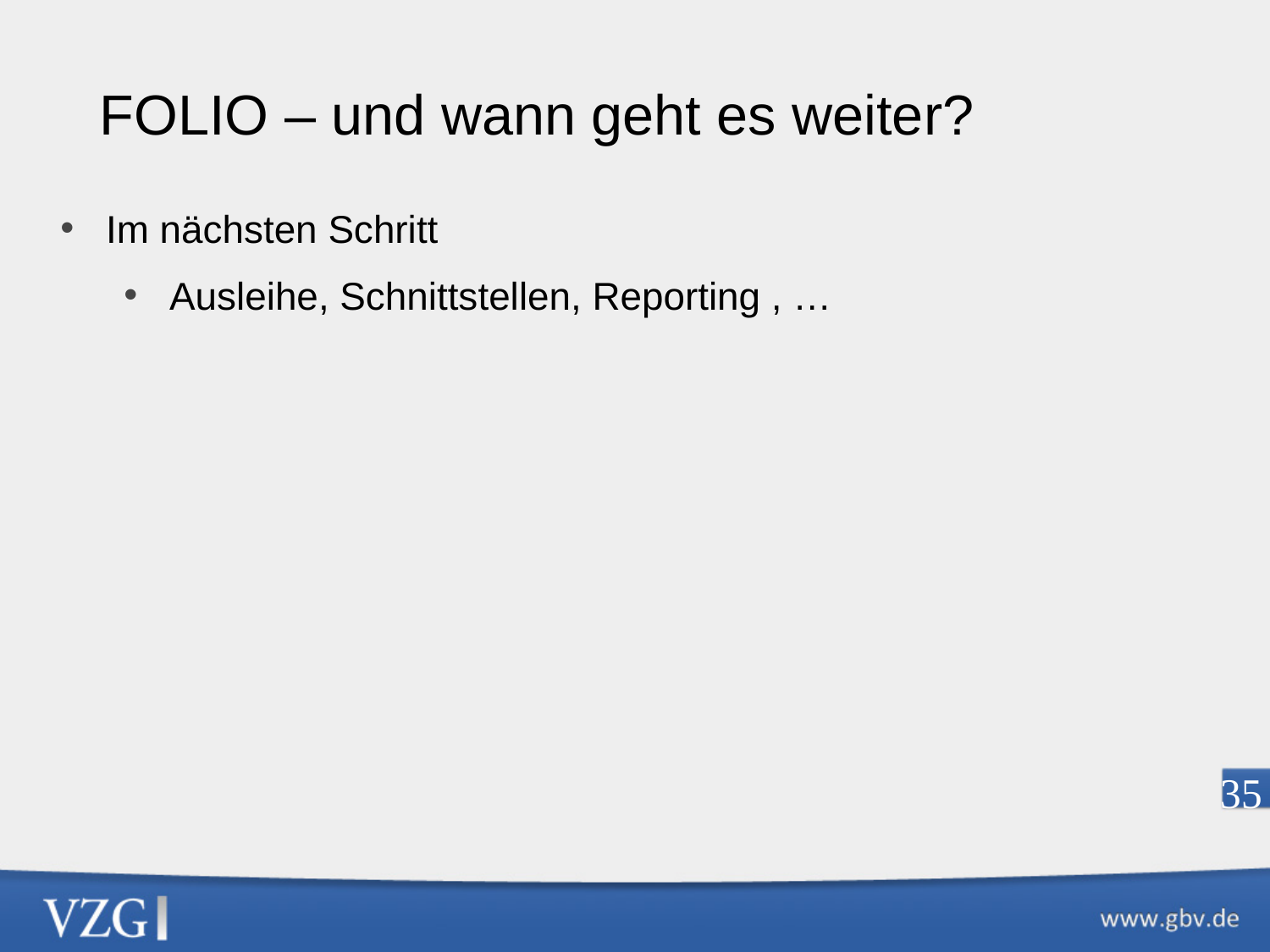

FOLIO – und wann geht es weiter?

Im nächsten Schritt
Ausleihe, Schnittstellen, Reporting , …

35